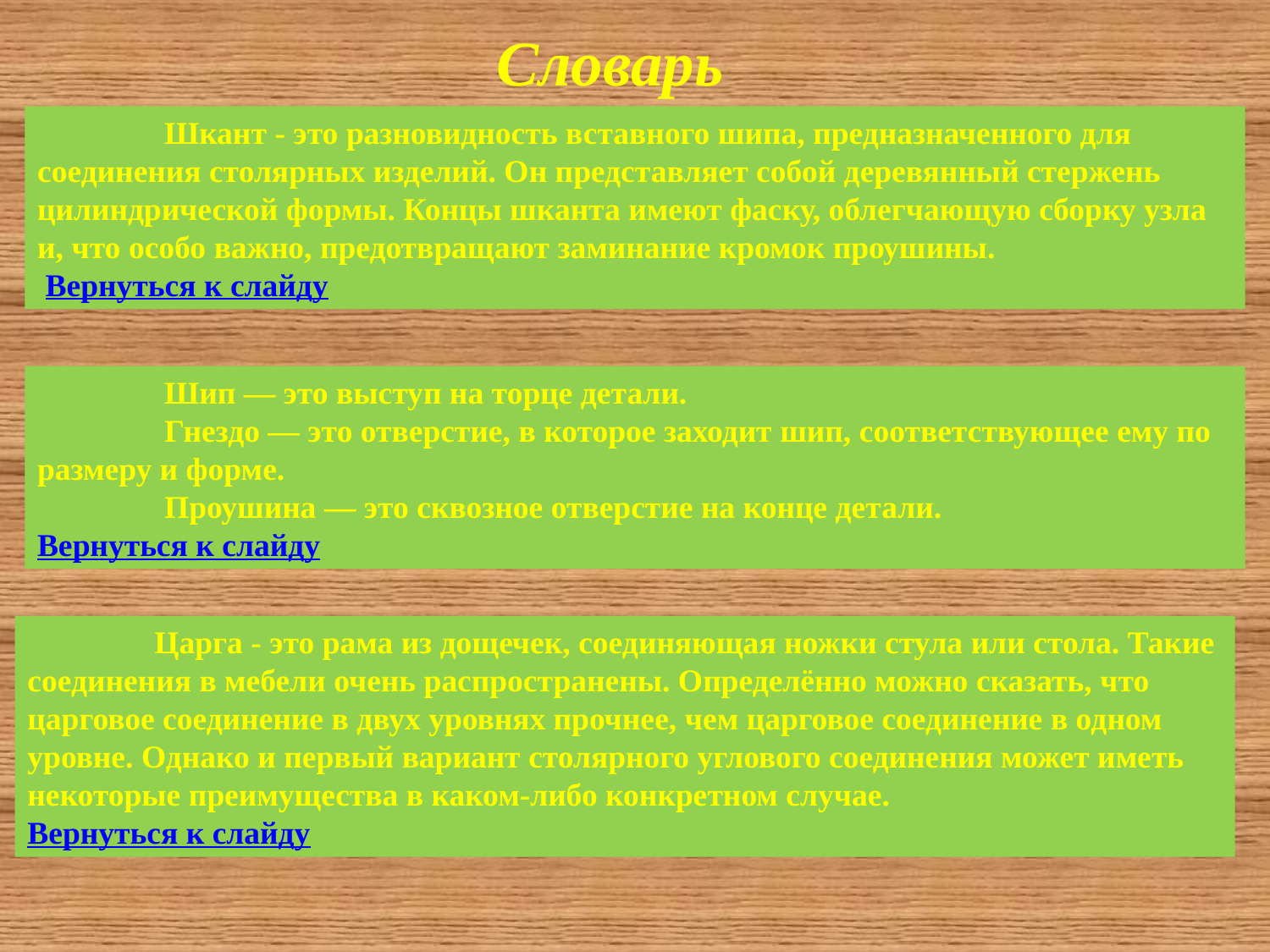

Словарь
	Шкант - это разновидность вставного шипа, предназначенного для соединения столярных изделий. Он представляет собой деревянный стержень цилиндрической формы. Концы шканта имеют фаску, облегчающую сборку узла и, что особо важно, предотвращают заминание кромок проушины.
 Вернуться к слайду
	Шип — это выступ на торце детали.
   	Гнездо — это отверстие, в которое заходит шип, соответствующее ему по размеру и форме.
    	Проушина — это сквозное отверстие на конце детали.
Вернуться к слайду
	Царга - это рама из дощечек, соединяющая ножки стула или стола. Такие соединения в мебели очень распространены. Определённо можно сказать, что царговое соединение в двух уровнях прочнее, чем царговое соединение в одном уровне. Однако и первый вариант столярного углового соединения может иметь некоторые преимущества в каком-либо конкретном случае.
Вернуться к слайду